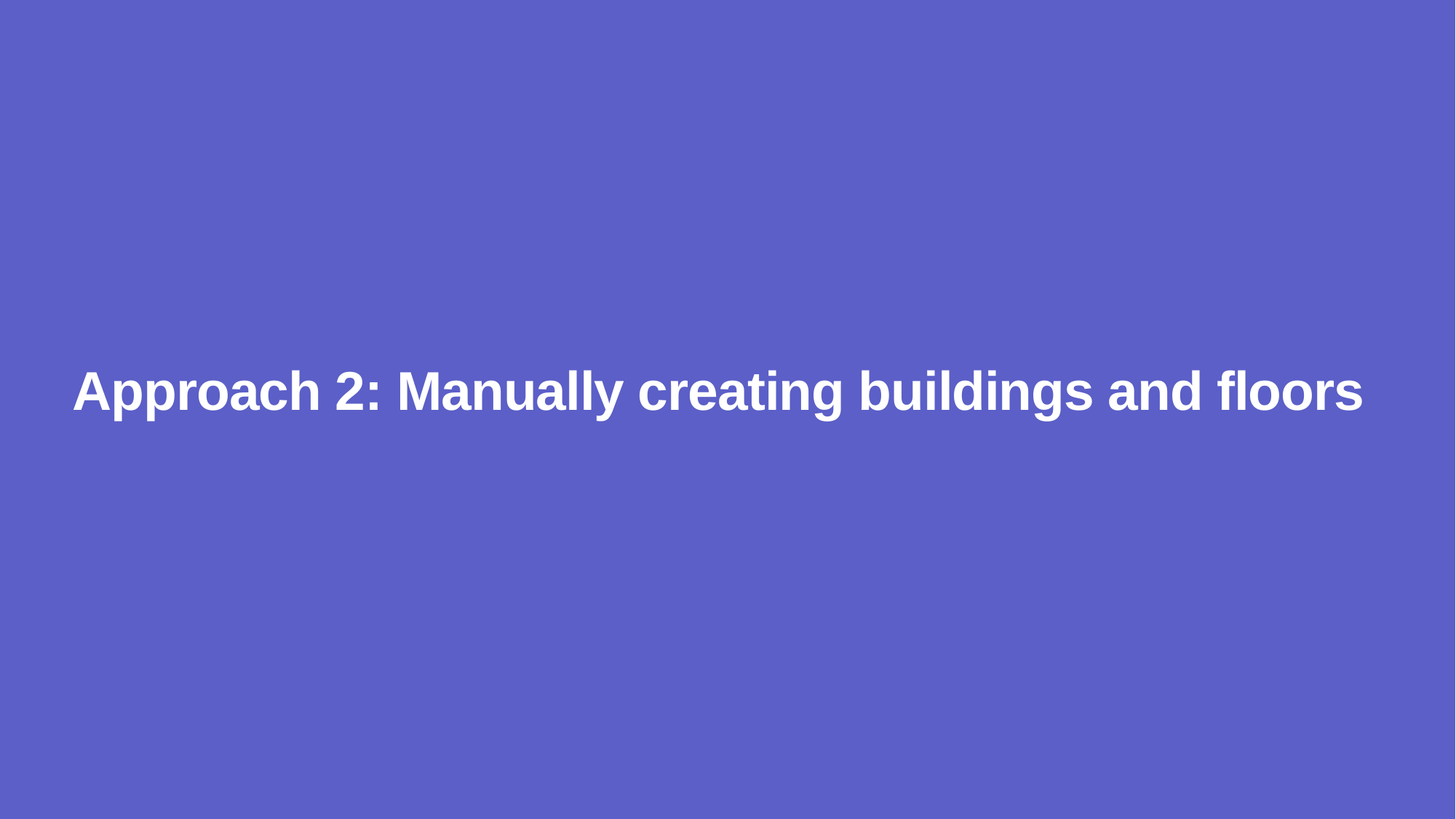

# Approach 2: Manually creating buildings and floors